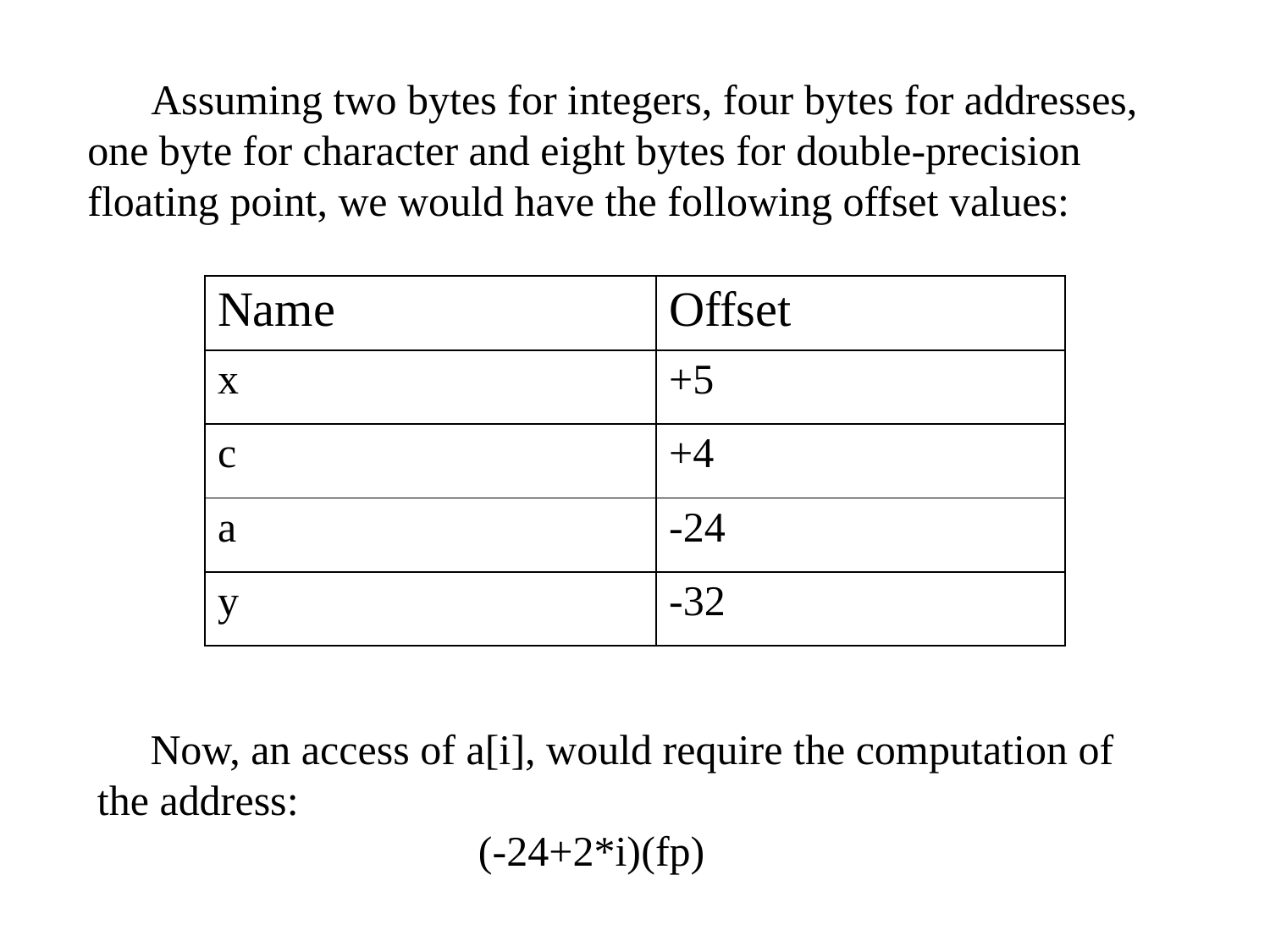

Assuming two bytes for integers, four bytes for addresses, one byte for character and eight bytes for double-precision floating point, we would have the following offset values:
| Name | Offset |
| --- | --- |
| x | +5 |
| c | +4 |
| a | -24 |
| y | -32 |
     Now, an access of a[i], would require the computation of the address:
			(-24+2*i)(fp)